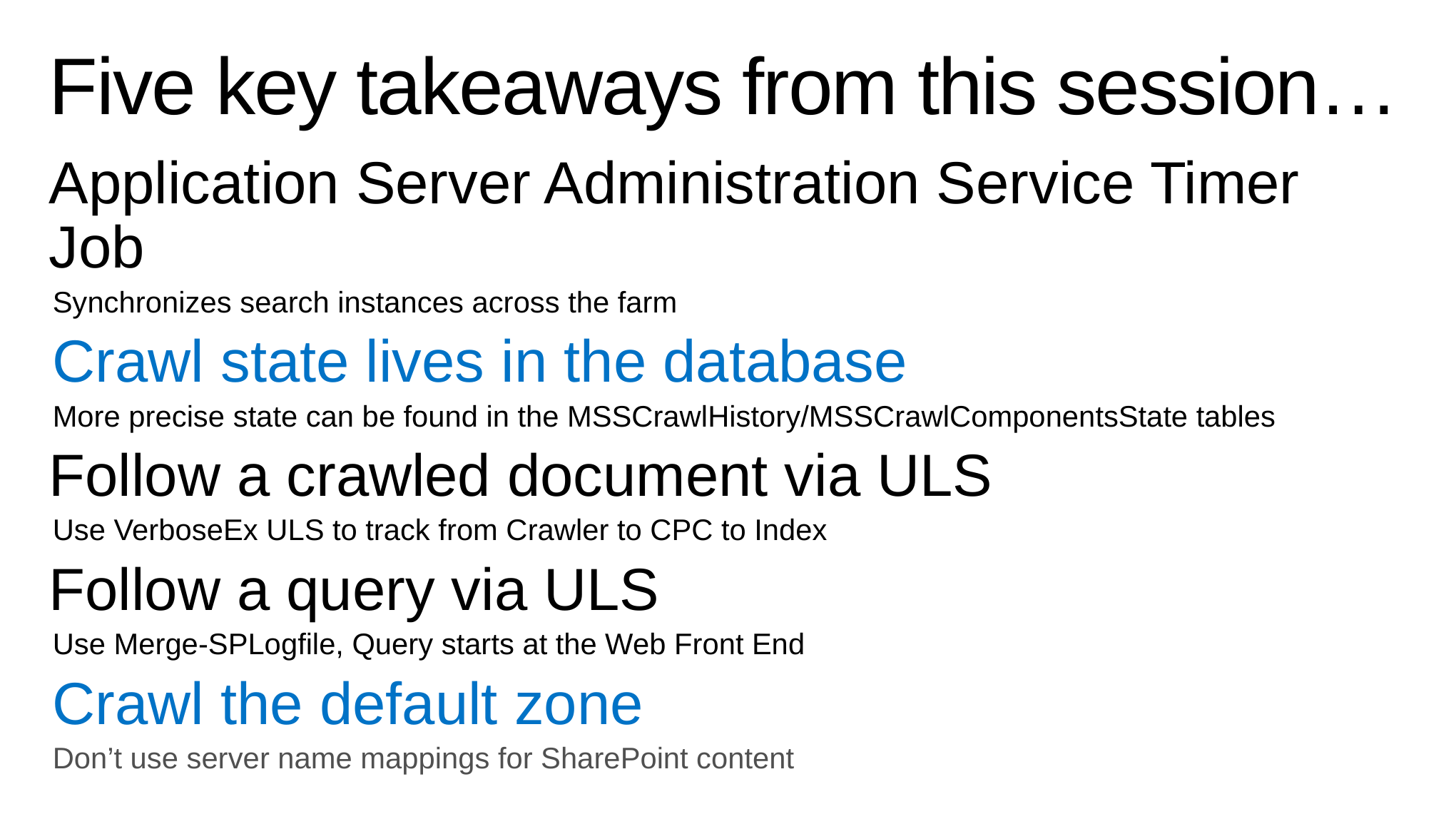

# Five key takeaways from this session…
Application Server Administration Service Timer Job
Synchronizes search instances across the farm
Crawl state lives in the database
More precise state can be found in the MSSCrawlHistory/MSSCrawlComponentsState tables
Follow a crawled document via ULS
Use VerboseEx ULS to track from Crawler to CPC to Index
Follow a query via ULS
Use Merge-SPLogfile, Query starts at the Web Front End
Crawl the default zone
Don’t use server name mappings for SharePoint content